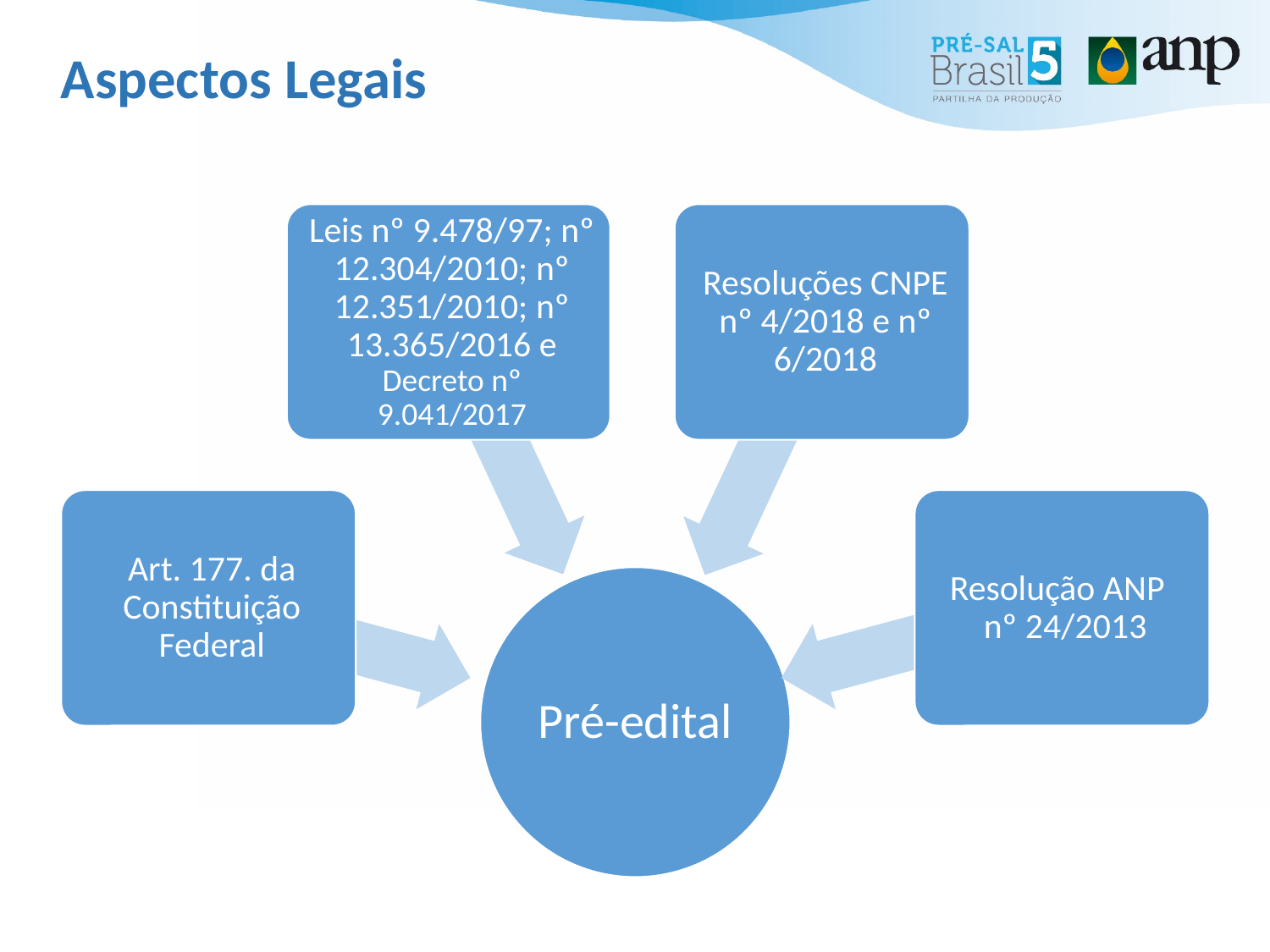

# Aspectos Legais
Pré-edital
Art. 177. da Constituição Federal
Leis nº 9.478/97; nº 12.304/2010; nº 12.351/2010; nº 13.365/2016 e Decreto nº 9.041/2017
Resoluções CNPE nº 4/2018 e nº 6/2018
Resolução ANP   nº 24/2013